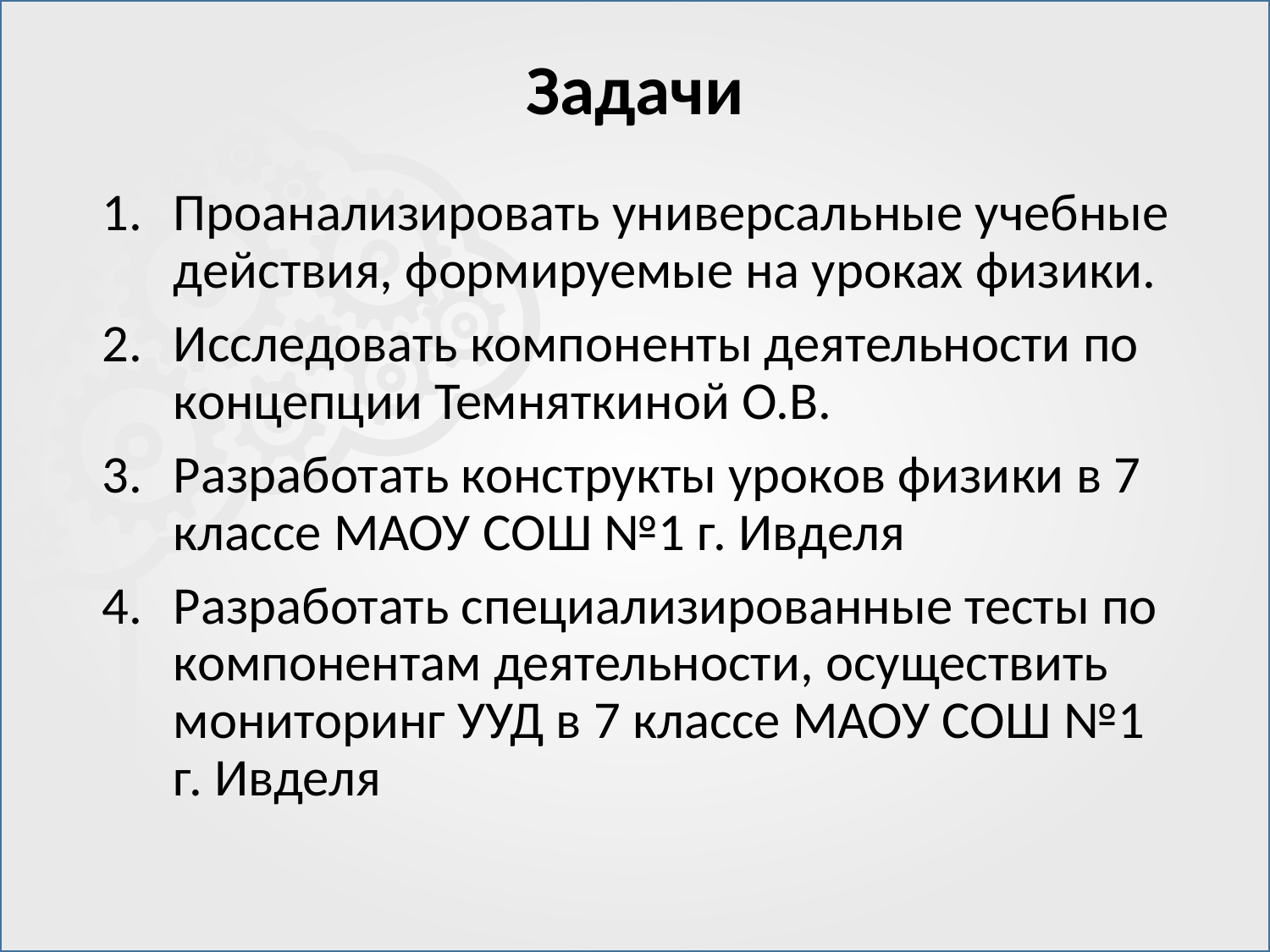

Задачи
# Проанализировать универсальные учебные действия, формируемые на уроках физики.
Исследовать компоненты деятельности по концепции Темняткиной О.В.
Разработать конструкты уроков физики в 7 классе МАОУ СОШ №1 г. Ивделя
Разработать специализированные тесты по компонентам деятельности, осуществить мониторинг УУД в 7 классе МАОУ СОШ №1 г. Ивделя